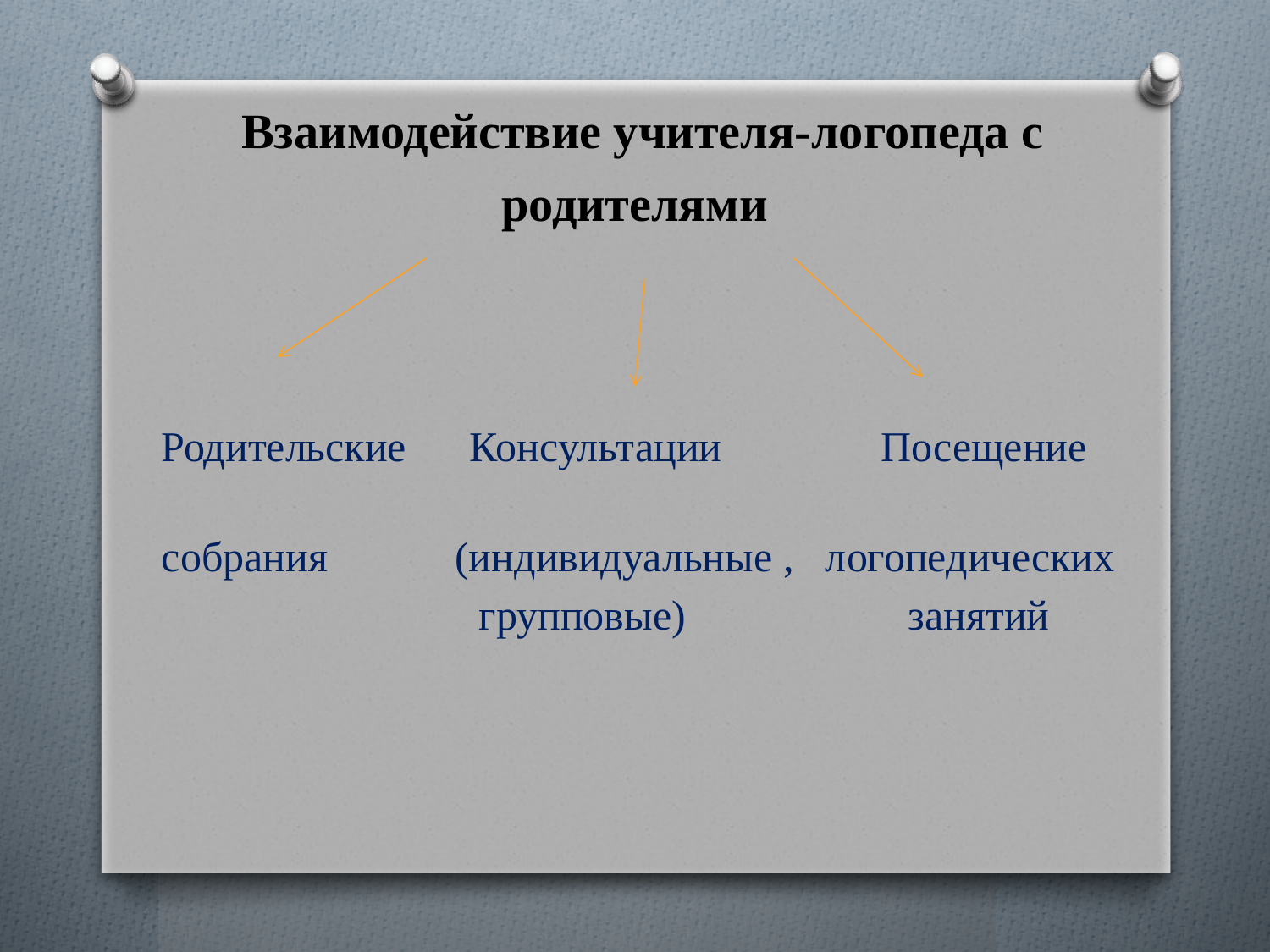

# Взаимодействие учителя-логопеда с родителями

Родительские      Консультации               Посещение
собрания            (индивидуальные ,   логопедических
                              групповые)                     занятий